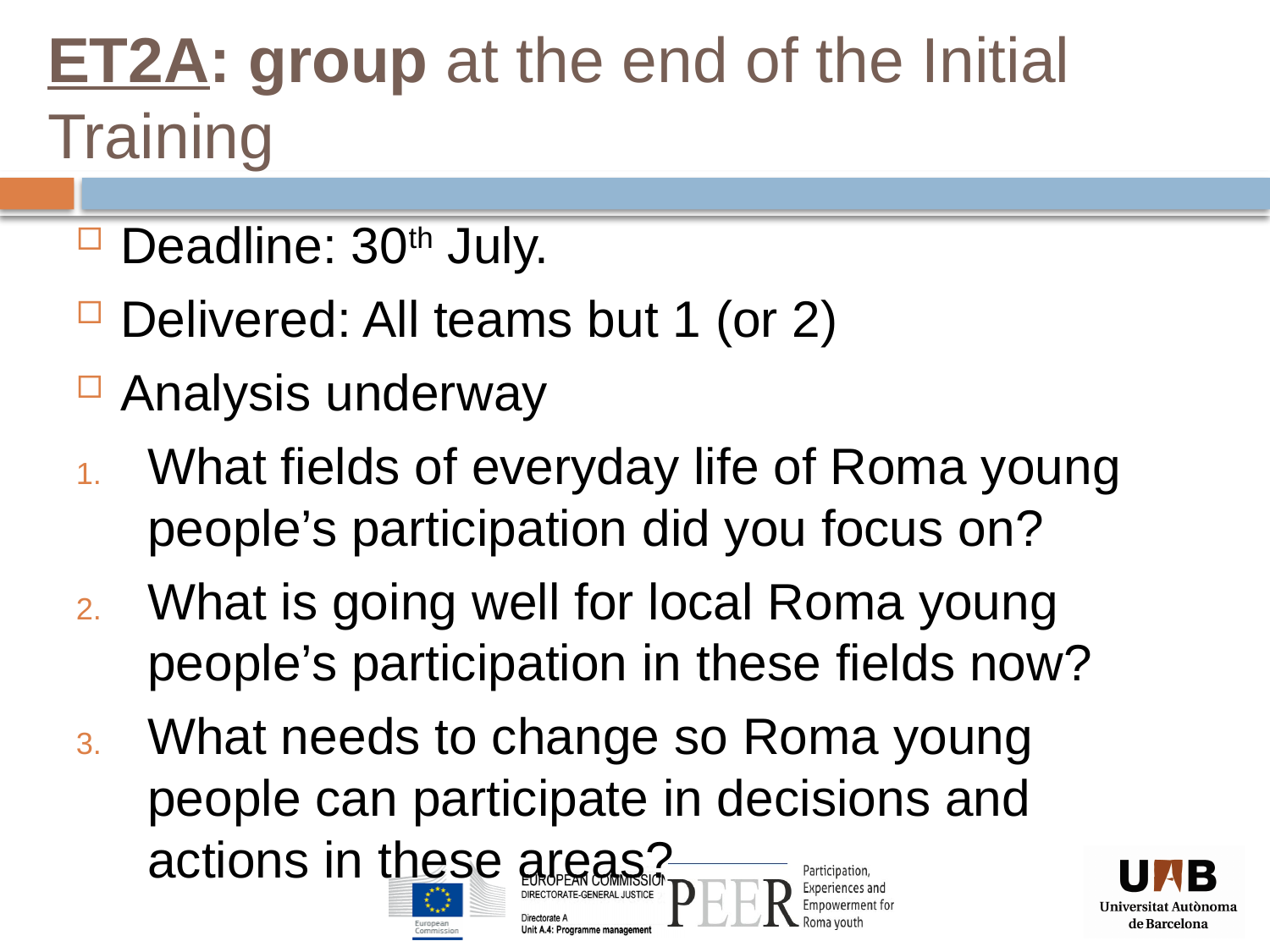

# ET2A: group at the end of the Initial Training
Deadline: 30th July.
Delivered: All teams but 1 (or 2)
Analysis underway
What fields of everyday life of Roma young people’s participation did you focus on?
What is going well for local Roma young people’s participation in these fields now?
What needs to change so Roma young people can participate in decisions and actions in these areas?